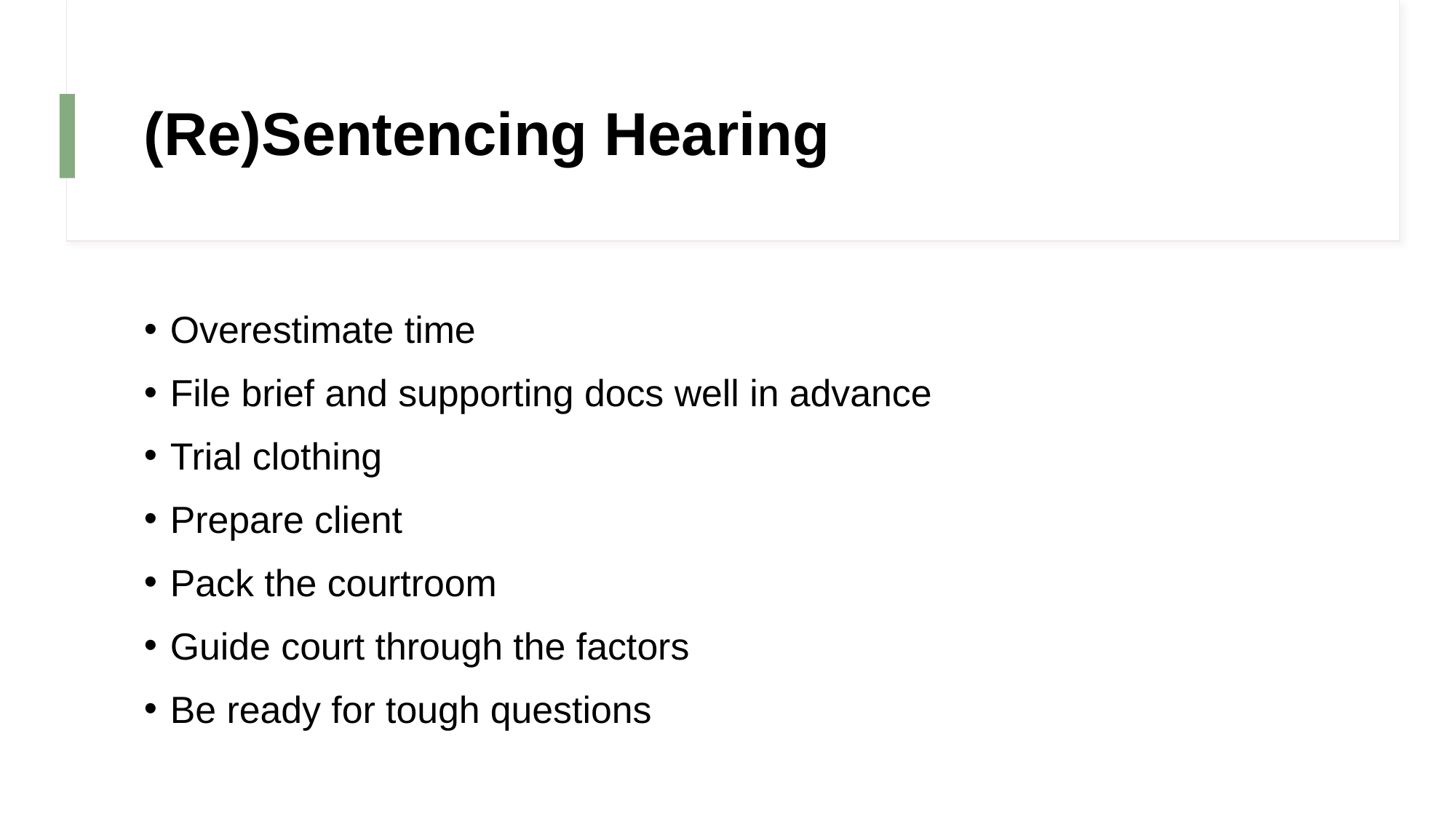

# (Re)Sentencing Hearing
Overestimate time
File brief and supporting docs well in advance
Trial clothing
Prepare client
Pack the courtroom
Guide court through the factors
Be ready for tough questions